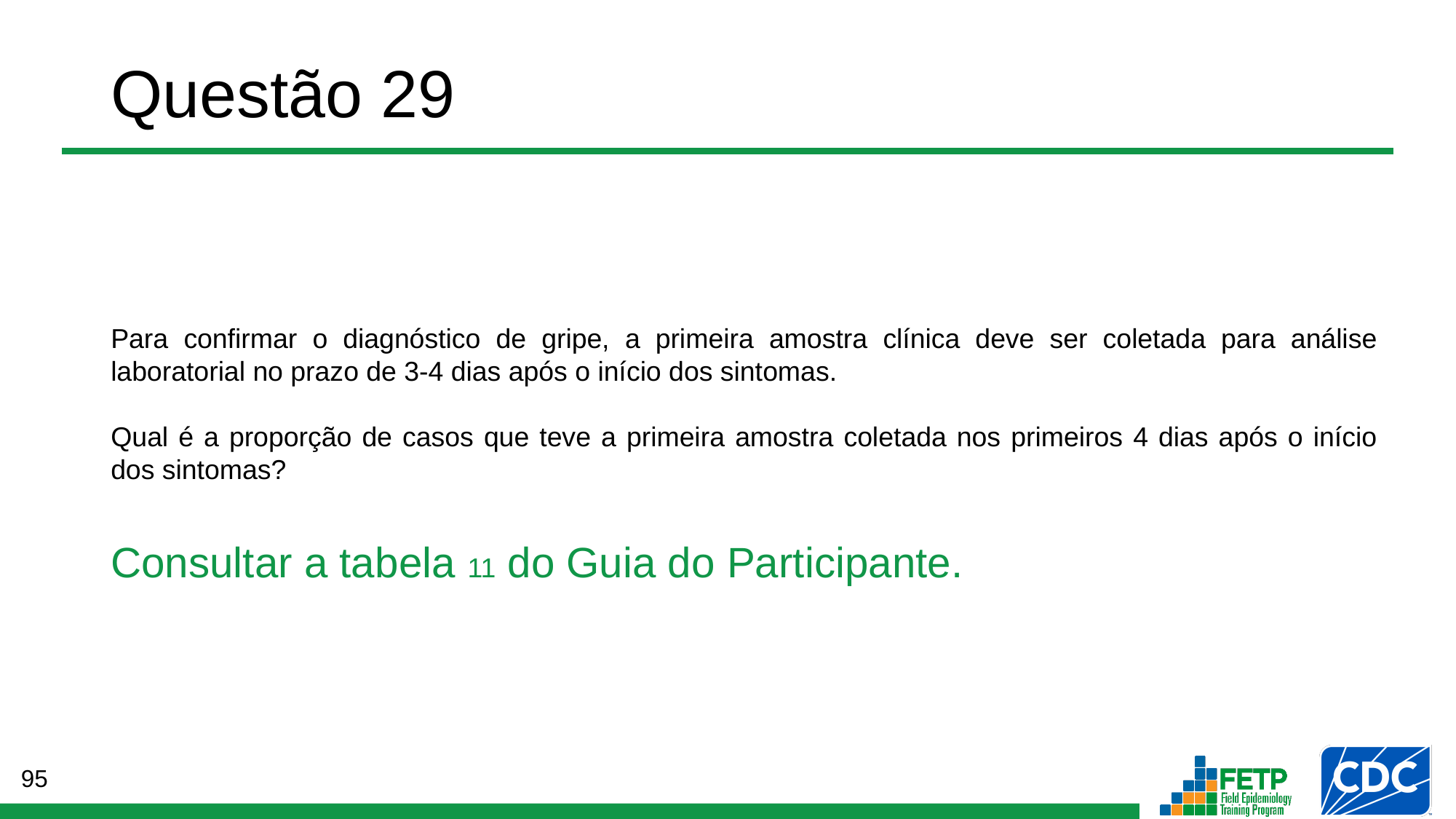

# Questão 29
Para confirmar o diagnóstico de gripe, a primeira amostra clínica deve ser coletada para análise laboratorial no prazo de 3-4 dias após o início dos sintomas.

Qual é a proporção de casos que teve a primeira amostra coletada nos primeiros 4 dias após o início dos sintomas?

Consultar a tabela 11 do Guia do Participante.